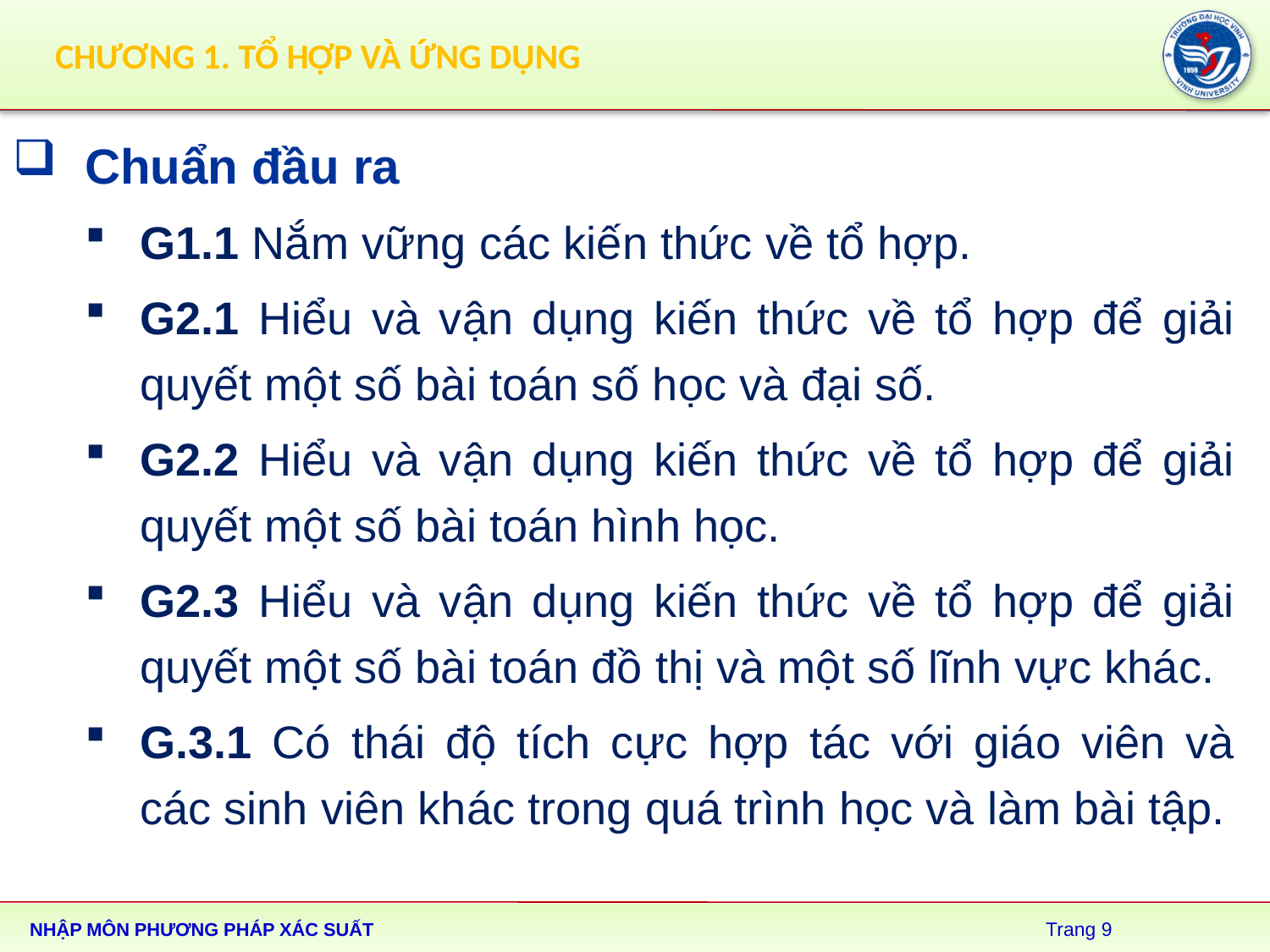

# CHƯƠNG 1. TỔ HỢP VÀ ỨNG DỤNG
Chuẩn đầu ra
G1.1 Nắm vững các kiến thức về tổ hợp.
G2.1 Hiểu và vận dụng kiến thức về tổ hợp để giải quyết một số bài toán số học và đại số.
G2.2 Hiểu và vận dụng kiến thức về tổ hợp để giải quyết một số bài toán hình học.
G2.3 Hiểu và vận dụng kiến thức về tổ hợp để giải quyết một số bài toán đồ thị và một số lĩnh vực khác.
G.3.1 Có thái độ tích cực hợp tác với giáo viên và các sinh viên khác trong quá trình học và làm bài tập.